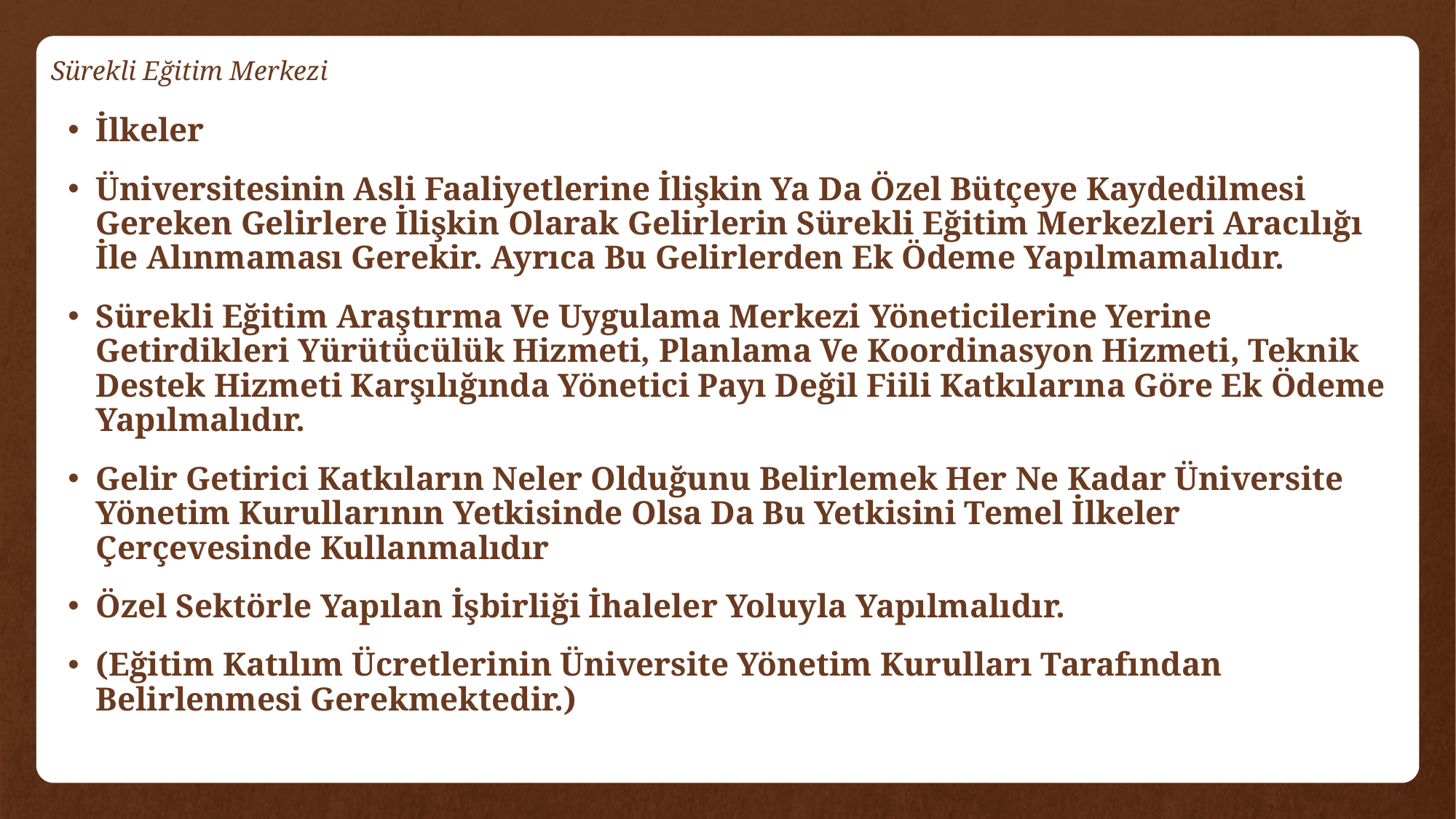

# Sürekli Eğitim Merkezi
İlkeler
Üniversitesinin Asli Faaliyetlerine İlişkin Ya Da Özel Bütçeye Kaydedilmesi Gereken Gelirlere İlişkin Olarak Gelirlerin Sürekli Eğitim Merkezleri Aracılığı İle Alınmaması Gerekir. Ayrıca Bu Gelirlerden Ek Ödeme Yapılmamalıdır.
Sürekli Eğitim Araştırma Ve Uygulama Merkezi Yöneticilerine Yerine Getirdikleri Yürütücülük Hizmeti, Planlama Ve Koordinasyon Hizmeti, Teknik Destek Hizmeti Karşılığında Yönetici Payı Değil Fiili Katkılarına Göre Ek Ödeme Yapılmalıdır.
Gelir Getirici Katkıların Neler Olduğunu Belirlemek Her Ne Kadar Üniversite Yönetim Kurullarının Yetkisinde Olsa Da Bu Yetkisini Temel İlkeler Çerçevesinde Kullanmalıdır
Özel Sektörle Yapılan İşbirliği İhaleler Yoluyla Yapılmalıdır.
(Eğitim Katılım Ücretlerinin Üniversite Yönetim Kurulları Tarafından Belirlenmesi Gerekmektedir.)